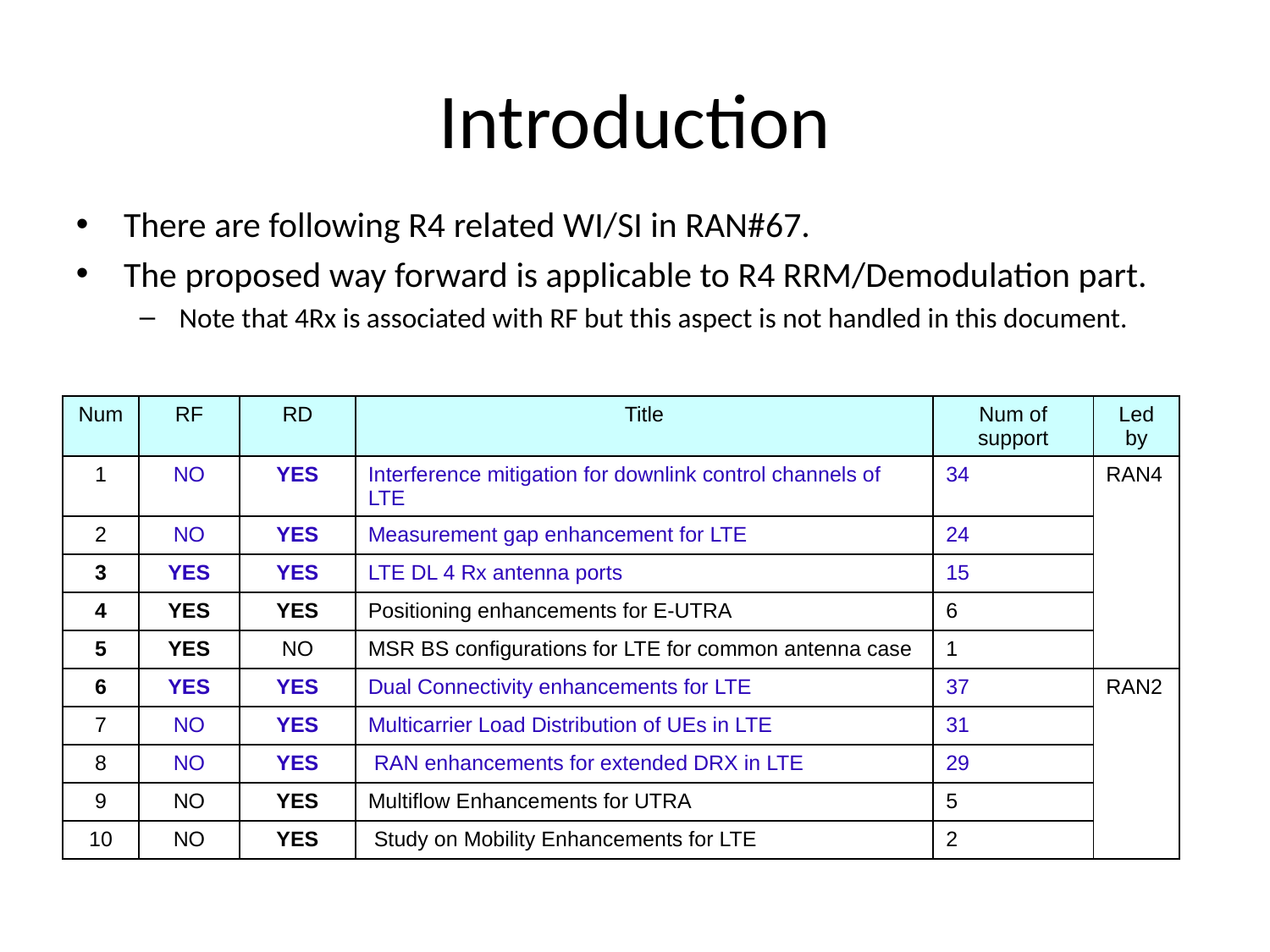

# Introduction
There are following R4 related WI/SI in RAN#67.
The proposed way forward is applicable to R4 RRM/Demodulation part.
Note that 4Rx is associated with RF but this aspect is not handled in this document.
| Num | RF | RD | Title | Num of support | Led by |
| --- | --- | --- | --- | --- | --- |
| 1 | NO | YES | Interference mitigation for downlink control channels of LTE | 34 | RAN4 |
| 2 | NO | YES | Measurement gap enhancement for LTE | 24 |  |
| 3 | YES | YES | LTE DL 4 Rx antenna ports | 15 |  |
| 4 | YES | YES | Positioning enhancements for E-UTRA | 6 |  |
| 5 | YES | NO | MSR BS configurations for LTE for common antenna case | 1 |  |
| 6 | YES | YES | Dual Connectivity enhancements for LTE | 37 | RAN2 |
| 7 | NO | YES | Multicarrier Load Distribution of UEs in LTE | 31 |  |
| 8 | NO | YES | RAN enhancements for extended DRX in LTE | 29 |  |
| 9 | NO | YES | Multiflow Enhancements for UTRA | 5 |  |
| 10 | NO | YES | Study on Mobility Enhancements for LTE | 2 |  |